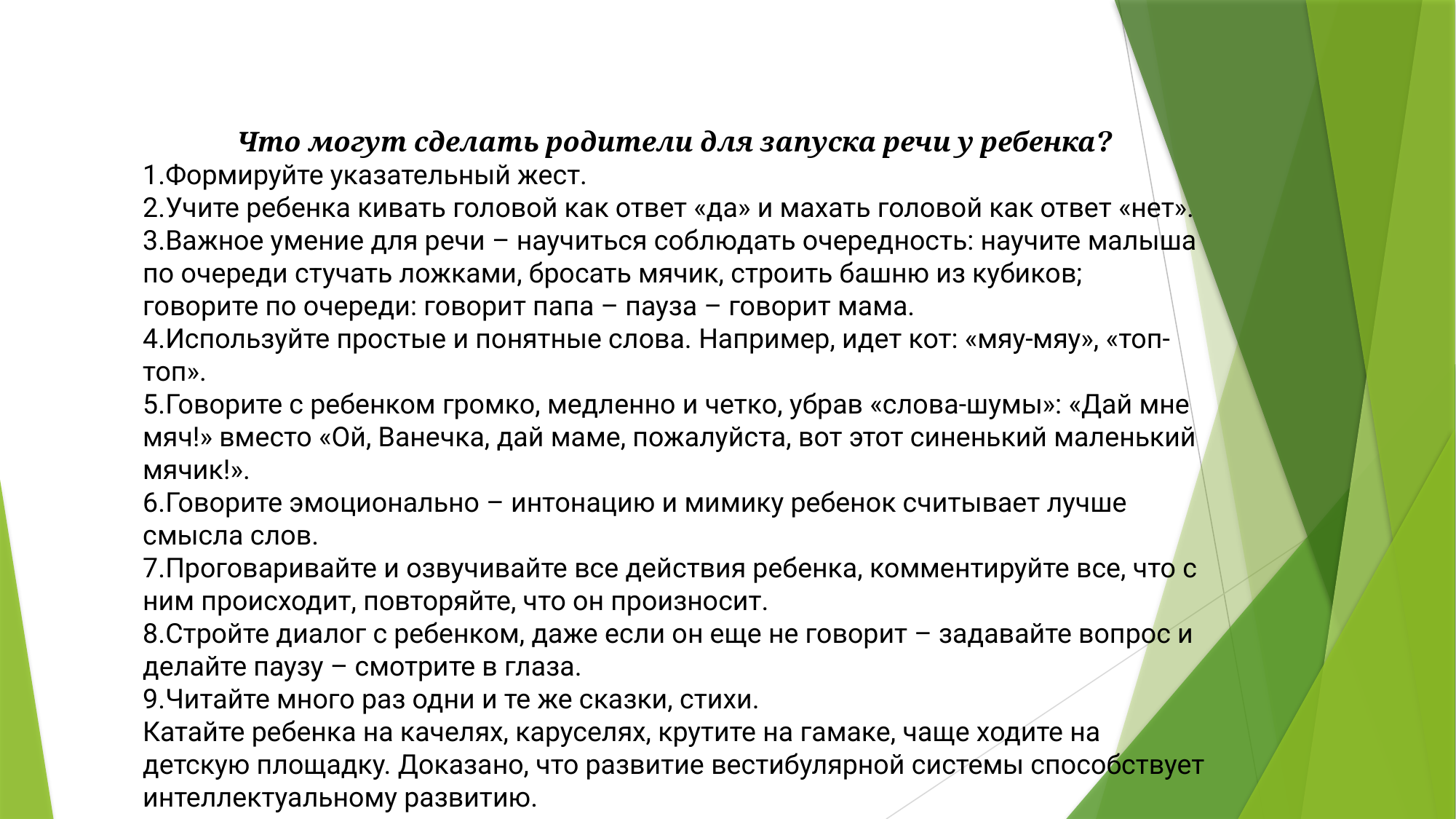

Что могут сделать родители для запуска речи у ребенка?
Формируйте указательный жест.
Учите ребенка кивать головой как ответ «да» и махать головой как ответ «нет».
Важное умение для речи – научиться соблюдать очередность: научите малыша по очереди стучать ложками, бросать мячик, строить башню из кубиков; говорите по очереди: говорит папа – пауза – говорит мама.
Используйте простые и понятные слова. Например, идет кот: «мяу-мяу», «топ-топ».
Говорите с ребенком громко, медленно и четко, убрав «слова-шумы»: «Дай мне мяч!» вместо «Ой, Ванечка, дай маме, пожалуйста, вот этот синенький маленький мячик!».
Говорите эмоционально – интонацию и мимику ребенок считывает лучше смысла слов.
Проговаривайте и озвучивайте все действия ребенка, комментируйте все, что с ним происходит, повторяйте, что он произносит.
Стройте диалог с ребенком, даже если он еще не говорит – задавайте вопрос и делайте паузу – смотрите в глаза.
Читайте много раз одни и те же сказки, стихи.
Катайте ребенка на качелях, каруселях, крутите на гамаке, чаще ходите на детскую площадку. Доказано, что развитие вестибулярной системы способствует интеллектуальному развитию.